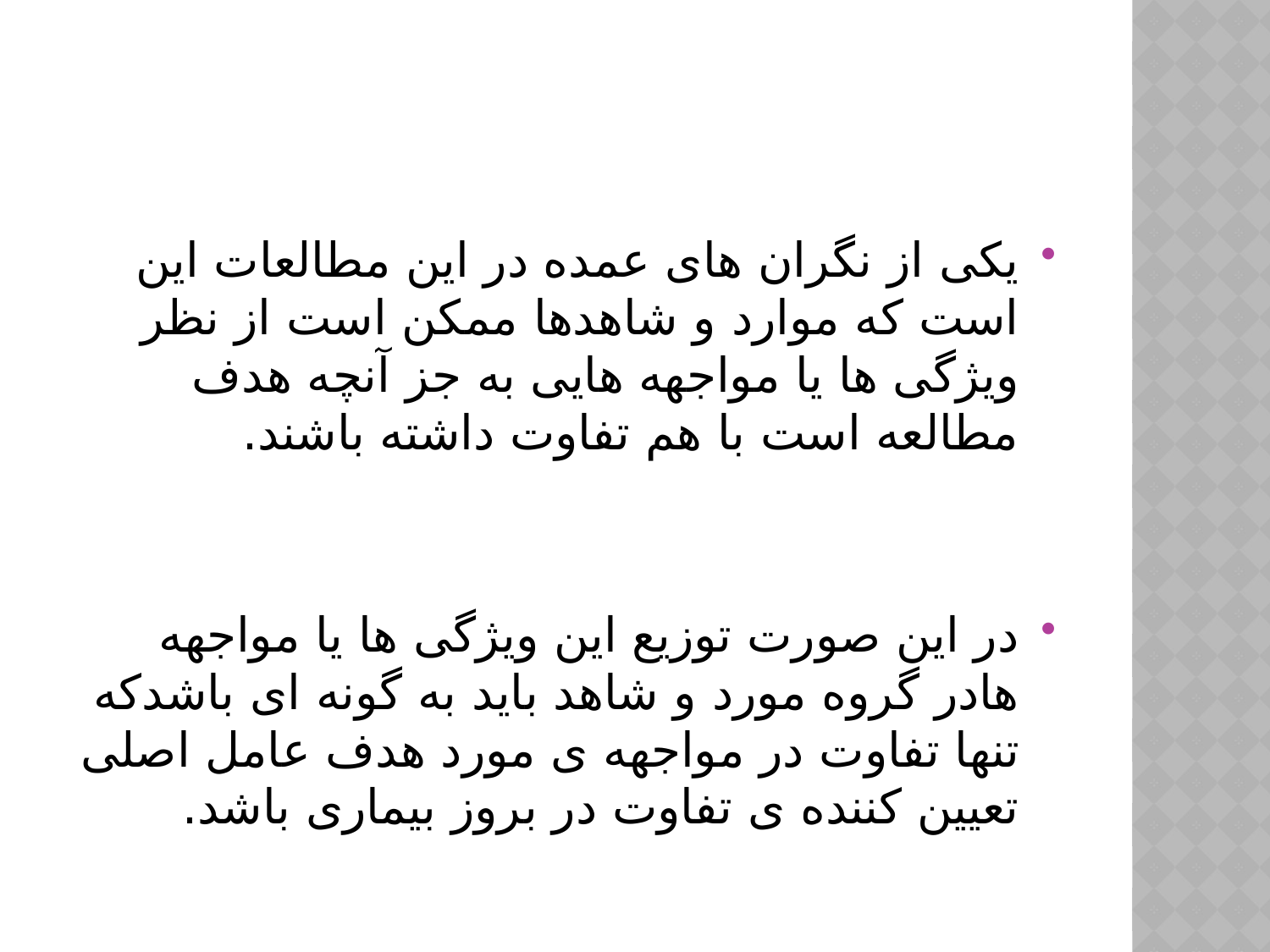

یکی از نگران های عمده در این مطالعات این است که موارد و شاهدها ممکن است از نظر ویژگی ها یا مواجهه هایی به جز آنچه هدف مطالعه است با هم تفاوت داشته باشند.

در این صورت توزیع این ویژگی ها یا مواجهه هادر گروه مورد و شاهد باید به گونه ای باشدکه تنها تفاوت در مواجهه ی مورد هدف عامل اصلی تعیین کننده ی تفاوت در بروز بیماری باشد.